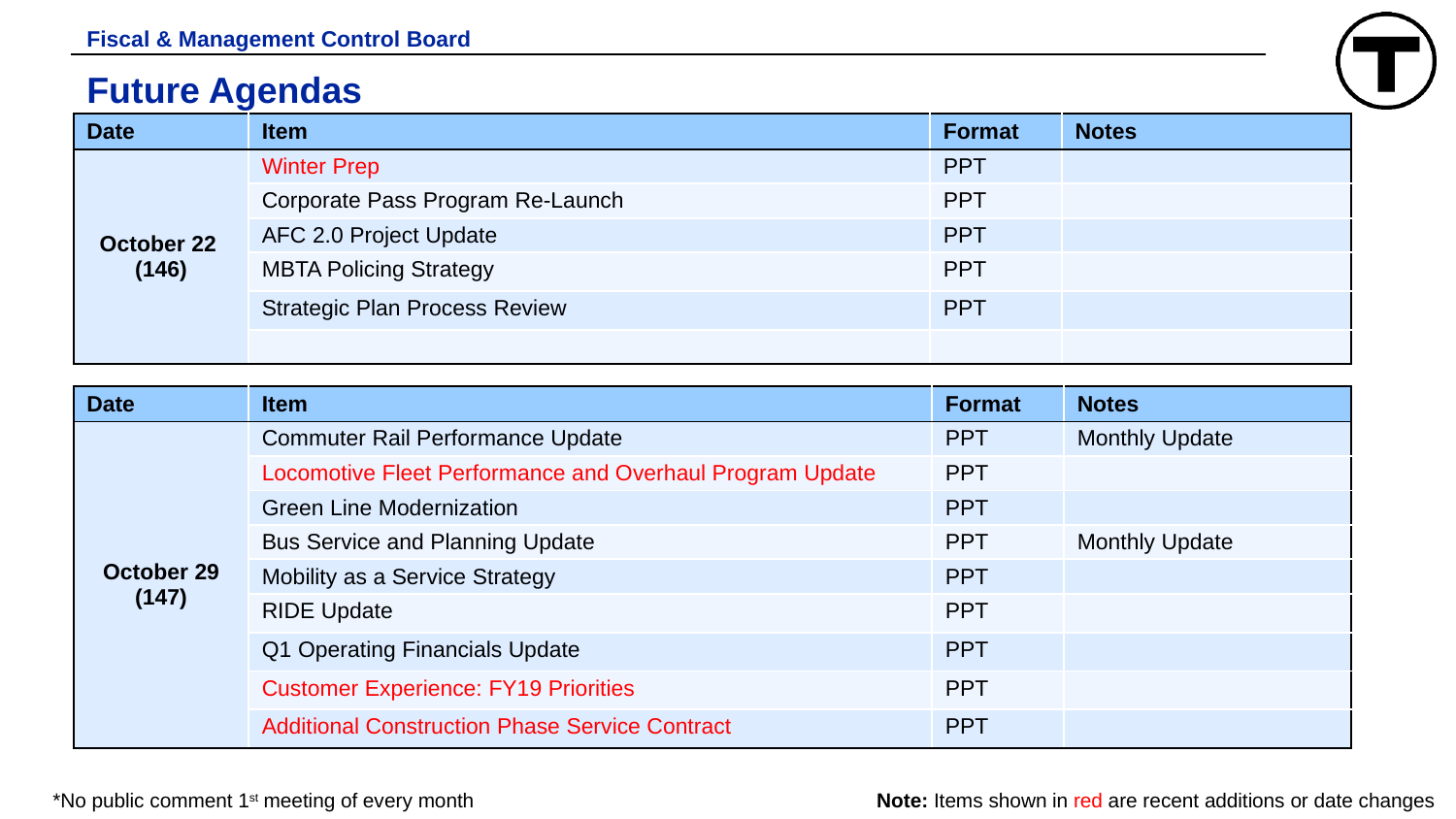

Fiscal & Management Control Board

# Future Agendas
| Date | Item | Format | Notes |
| --- | --- | --- | --- |
| October 22 (146) | Winter Prep | PPT |  |
|  | Corporate Pass Program Re-Launch | PPT |  |
|  | AFC 2.0 Project Update | PPT |  |
|  | MBTA Policing Strategy | PPT |  |
|  | Strategic Plan Process Review | PPT |  |
|  |  |  |  |
| Date | Item | Format | Notes |
| --- | --- | --- | --- |
| October 29 (147) | Commuter Rail Performance Update | PPT | Monthly Update |
|  | Locomotive Fleet Performance and Overhaul Program Update | PPT |  |
|  | Green Line Modernization | PPT |  |
|  | Bus Service and Planning Update | PPT | Monthly Update |
|  | Mobility as a Service Strategy | PPT |  |
|  | RIDE Update | PPT |  |
|  | Q1 Operating Financials Update | PPT |  |
|  | Customer Experience: FY19 Priorities | PPT |  |
|  | Additional Construction Phase Service Contract | PPT |  |
*No public comment 1st meeting of every month
Note: Items shown in red are recent additions or date changes